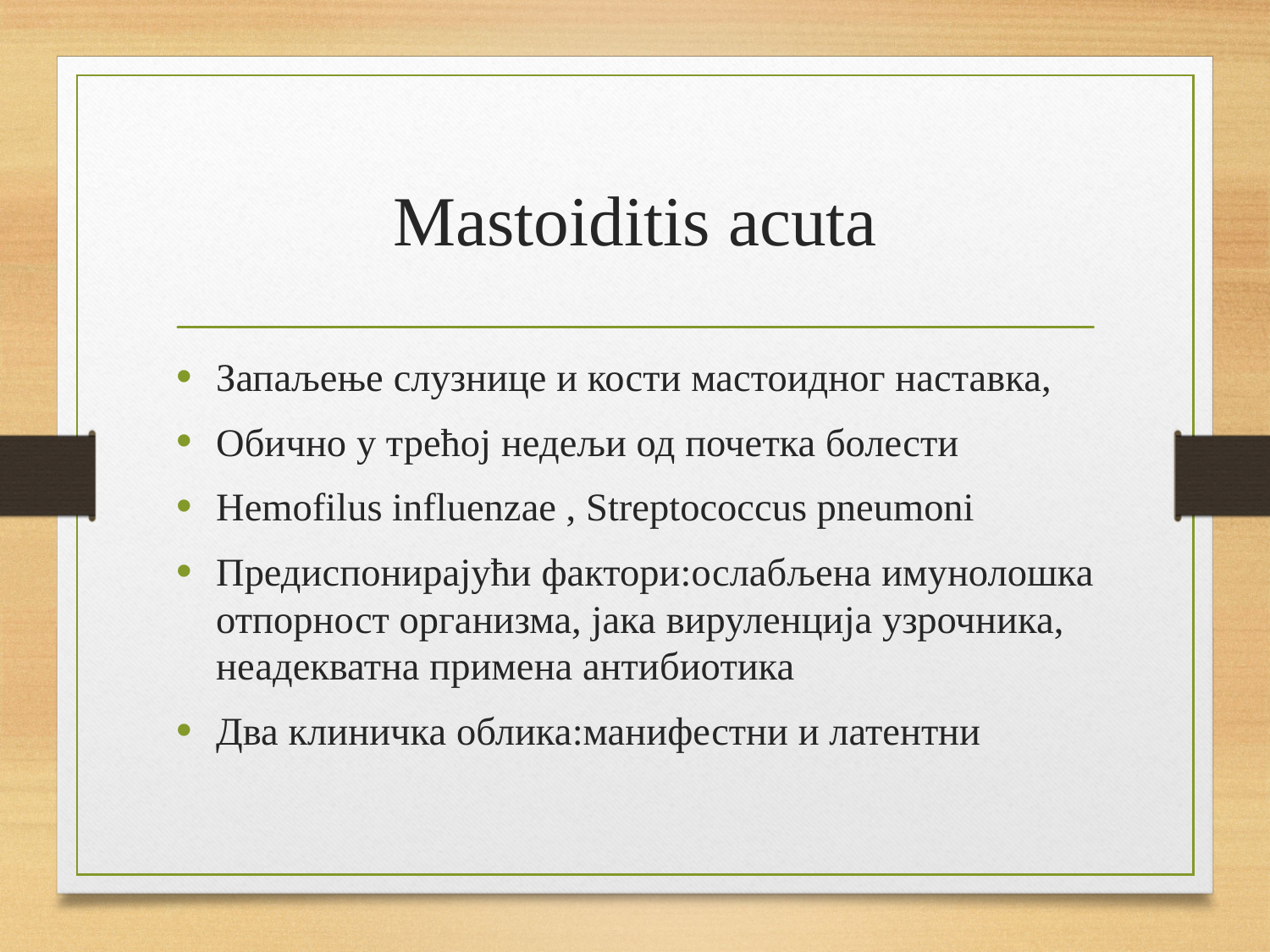

# Mastoiditis acuta
Запаљење слузнице и кости мастоидног наставка,
Обично у трећој недељи од почетка болести
Hemofilus influenzae , Streptococcus pneumoni
Предиспонирајући фактори:ослабљена имунолошка отпорност организма, јака вируленција узрочника, неадекватна примена антибиотика
Два клиничка облика:манифестни и латентни